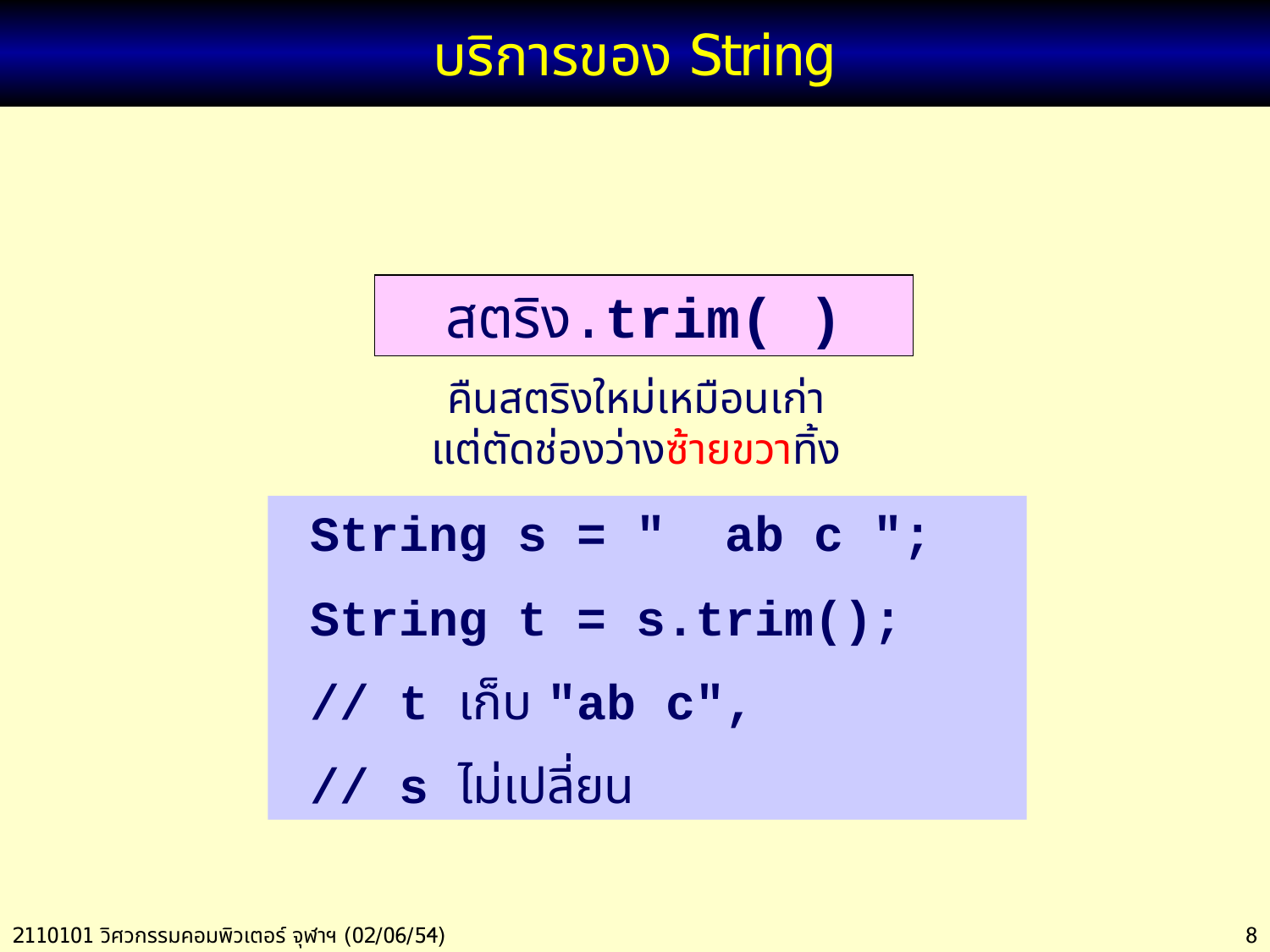

# บริการของ String
สตริง.trim( )
คืนสตริงใหม่เหมือนเก่า
แต่ตัดช่องว่างซ้ายขวาทิ้ง
 String s = "  ab c ";
 String t = s.trim();
 // t เก็บ "ab c",
 // s ไม่เปลี่ยน